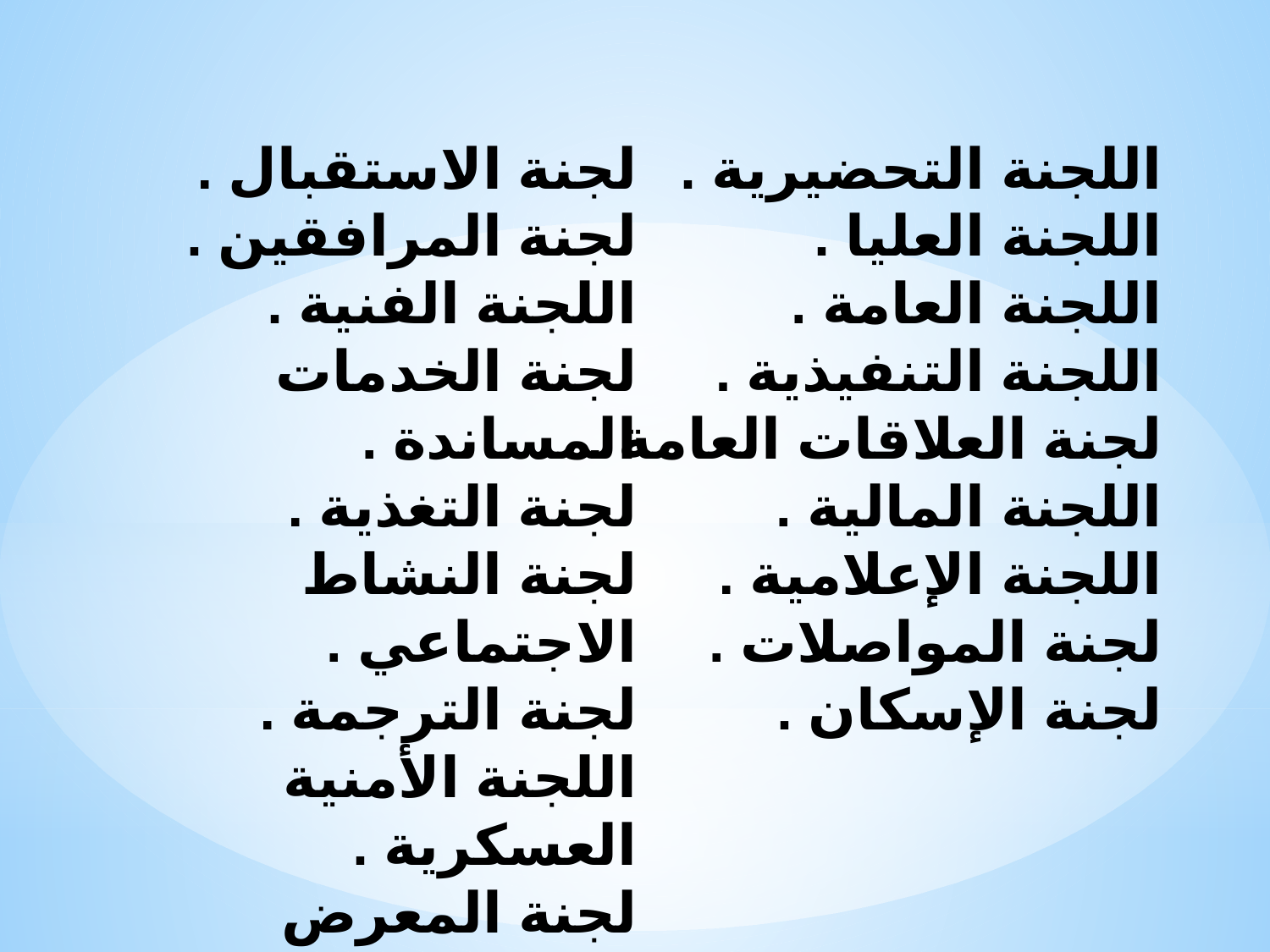

لجنة الاستقبال .
لجنة المرافقين .
اللجنة الفنية .
لجنة الخدمات المساندة .
لجنة التغذية .
لجنة النشاط الاجتماعي .
لجنة الترجمة .
اللجنة الأمنية العسكرية .
لجنة المعرض المصاحب .
اللجنة التحضيرية .
اللجنة العليا .
اللجنة العامة .
اللجنة التنفيذية .
لجنة العلاقات العامة .
اللجنة المالية .
اللجنة الإعلامية .
لجنة المواصلات .
لجنة الإسكان .